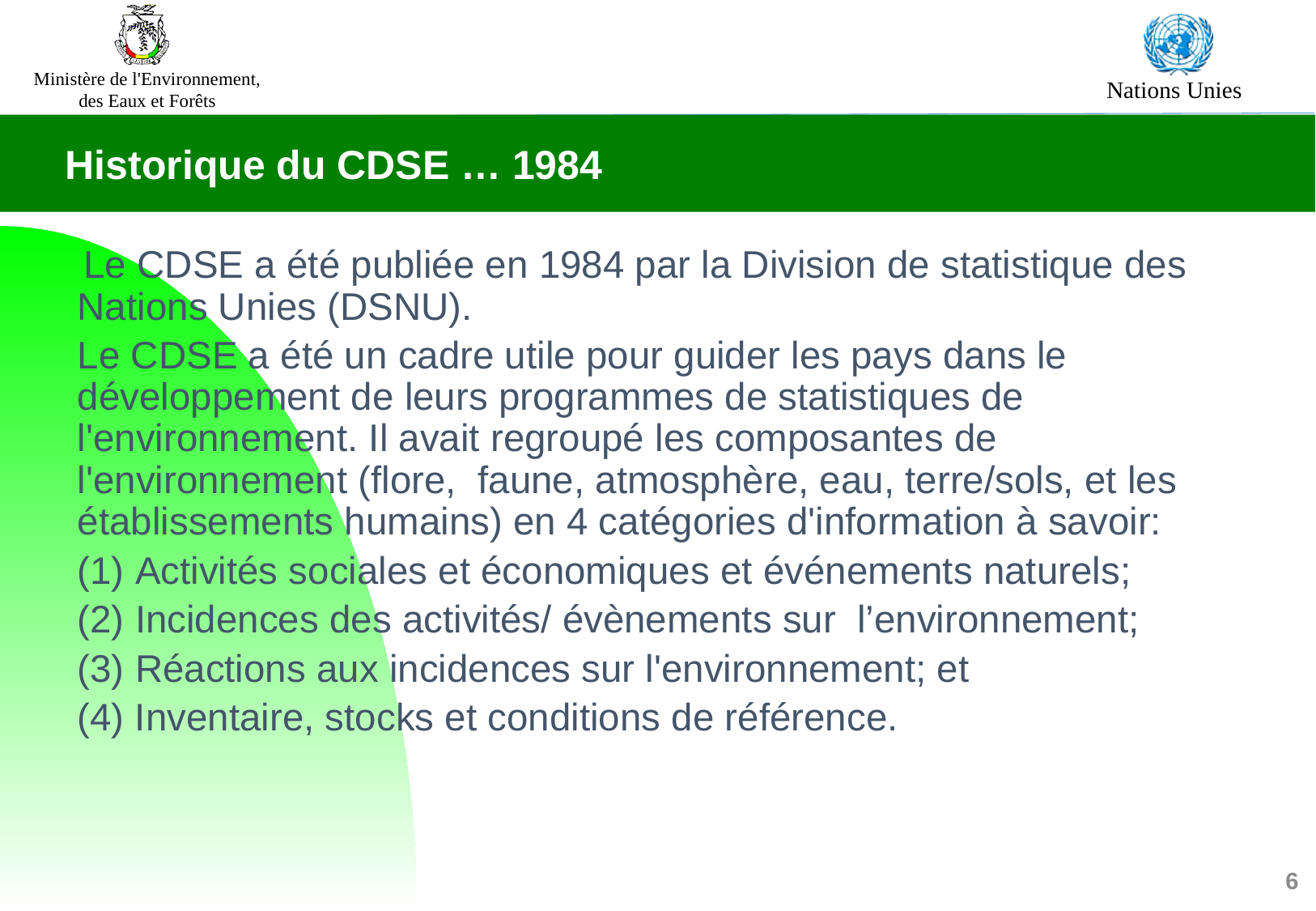

Historique du CDSE … 1984
 Le CDSE a été publiée en 1984 par la Division de statistique des Nations Unies (DSNU).
Le CDSE a été un cadre utile pour guider les pays dans le développement de leurs programmes de statistiques de l'environnement. Il avait regroupé les composantes de l'environnement (flore,  faune, atmosphère, eau, terre/sols, et les établissements humains) en 4 catégories d'information à savoir:
Activités sociales et économiques et événements naturels;
Incidences des activités/ évènements sur  l’environnement;
Réactions aux incidences sur l'environnement; et
(4) Inventaire, stocks et conditions de référence.
6